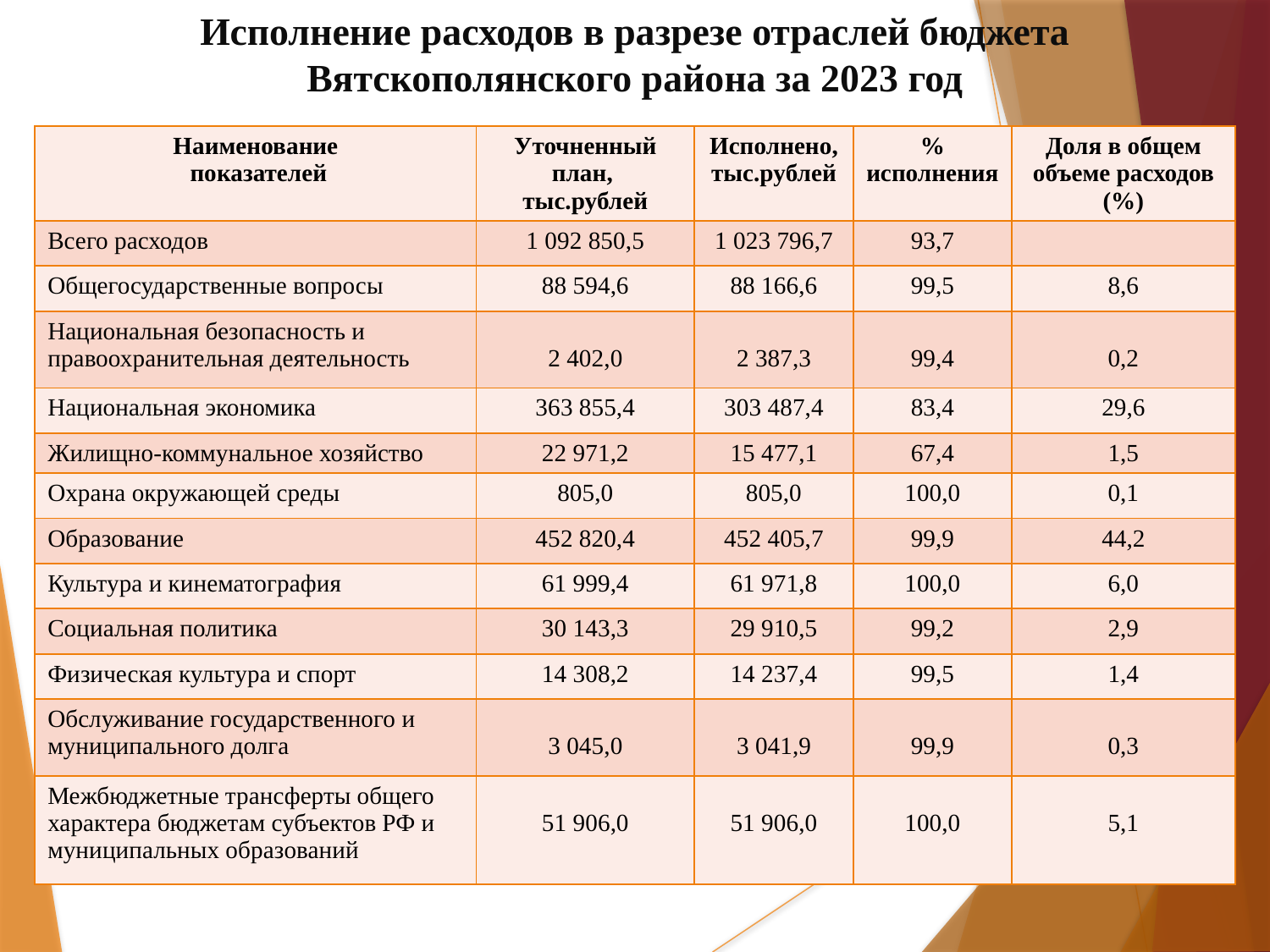

# Исполнение расходов в разрезе отраслей бюджета Вятскополянского района за 2023 год
| Наименование показателей | Уточненный план, тыс.рублей | Исполнено, тыс.рублей | % исполнения | Доля в общем объеме расходов (%) |
| --- | --- | --- | --- | --- |
| Всего расходов | 1 092 850,5 | 1 023 796,7 | 93,7 |  |
| Общегосударственные вопросы | 88 594,6 | 88 166,6 | 99,5 | 8,6 |
| Национальная безопасность и правоохранительная деятельность | 2 402,0 | 2 387,3 | 99,4 | 0,2 |
| Национальная экономика | 363 855,4 | 303 487,4 | 83,4 | 29,6 |
| Жилищно-коммунальное хозяйство | 22 971,2 | 15 477,1 | 67,4 | 1,5 |
| Охрана окружающей среды | 805,0 | 805,0 | 100,0 | 0,1 |
| Образование | 452 820,4 | 452 405,7 | 99,9 | 44,2 |
| Культура и кинематография | 61 999,4 | 61 971,8 | 100,0 | 6,0 |
| Социальная политика | 30 143,3 | 29 910,5 | 99,2 | 2,9 |
| Физическая культура и спорт | 14 308,2 | 14 237,4 | 99,5 | 1,4 |
| Обслуживание государственного и муниципального долга | 3 045,0 | 3 041,9 | 99,9 | 0,3 |
| Межбюджетные трансферты общего характера бюджетам субъектов РФ и муниципальных образований | 51 906,0 | 51 906,0 | 100,0 | 5,1 |
13